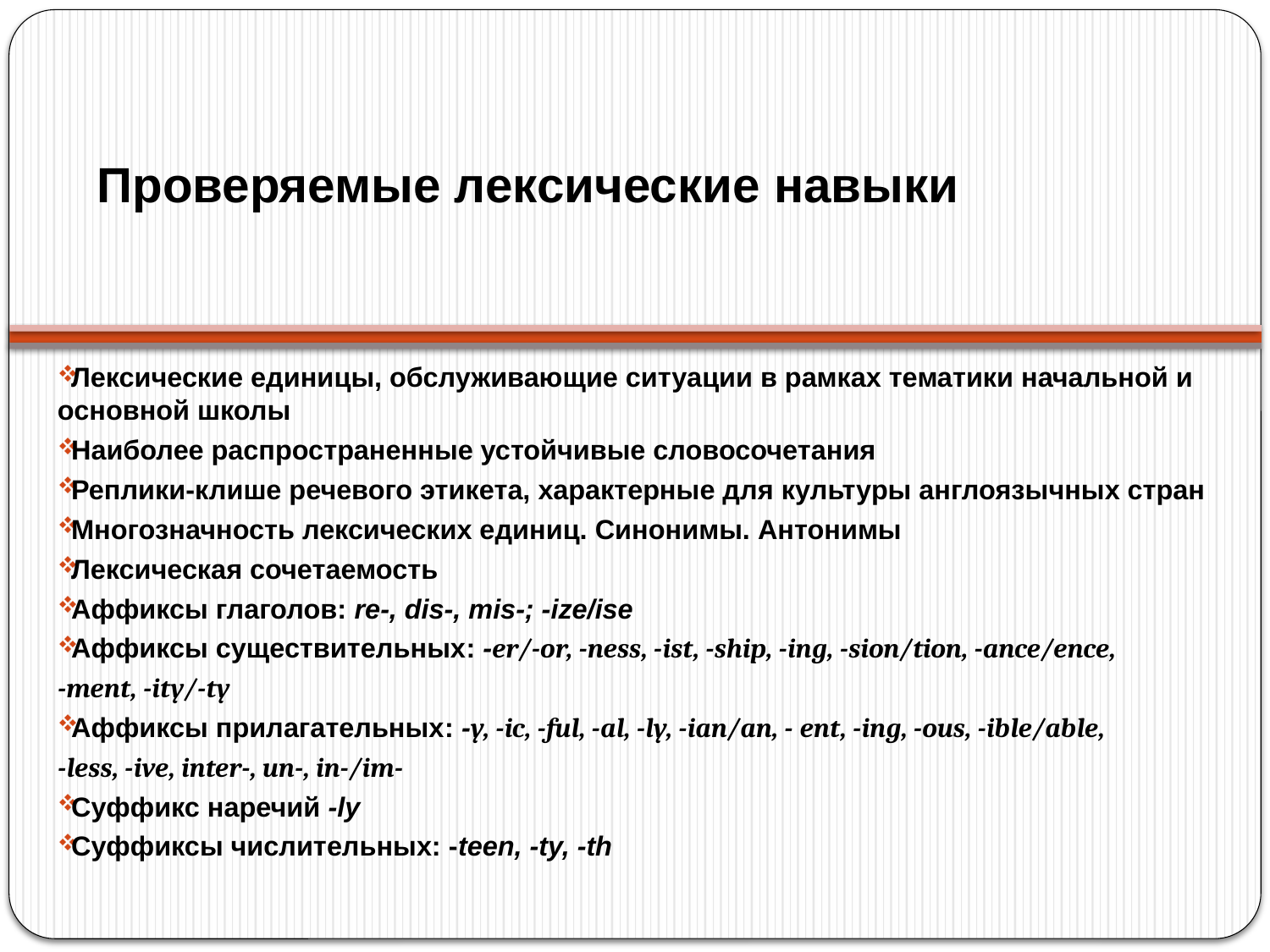

# Проверяемые лексические навыки
Лексические единицы, обслуживающие ситуации в рамках тематики начальной и основной школы
Наиболее распространенные устойчивые словосочетания
Реплики-клише речевого этикета, характерные для культуры англоязычных стран
Многозначность лексических единиц. Синонимы. Антонимы
Лексическая сочетаемость
Аффиксы глаголов: re-, dis-, mis-; -ize/ise
Аффиксы существительных: -er/-or, -ness, -ist, -ship, -ing, -sion/tion, -ance/ence,
-ment, -ity/-ty
Аффиксы прилагательных: -y, -ic, -ful, -al, -ly, -ian/an, - ent, -ing, -ous, -ible/able,
-less, -ive, inter-, un-, in-/im-
Суффикс наречий -ly
Суффиксы числительных: -teen, -ty, -th